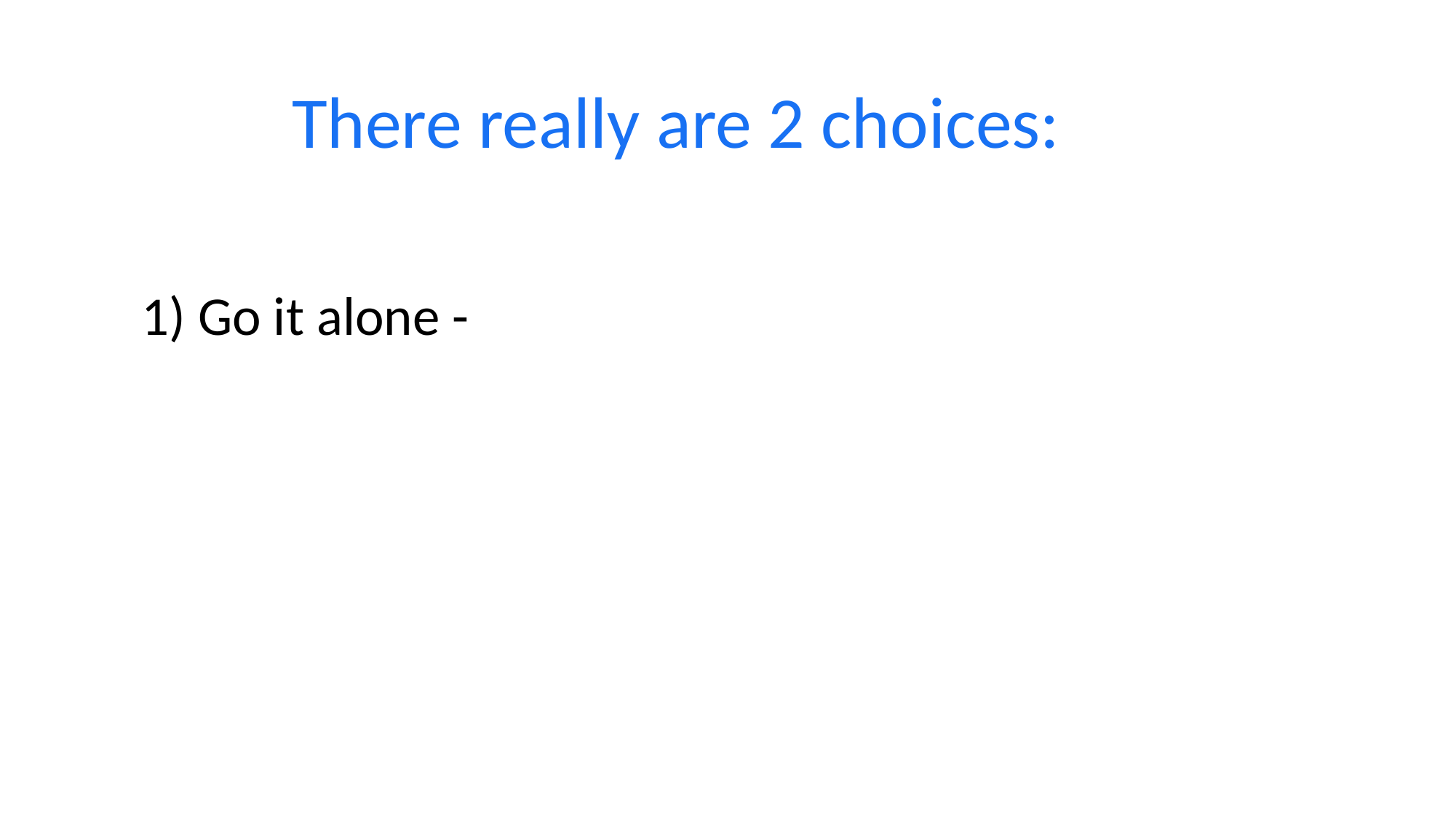

There really are 2 choices:

1) Go it alone -